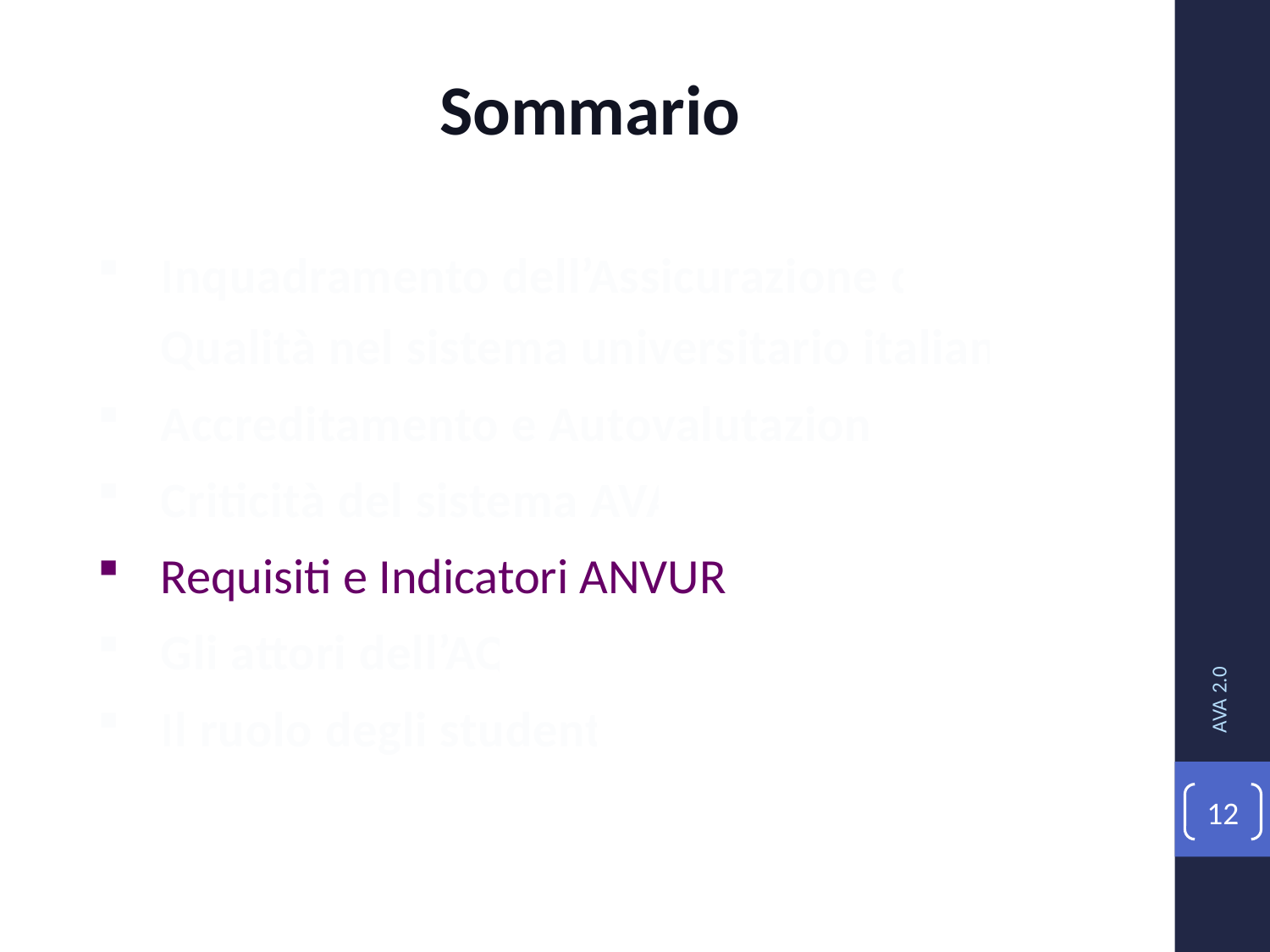

Sommario
Inquadramento dell’Assicurazione di Qualità nel sistema universitario italiano
Accreditamento e Autovalutazione
Criticità del sistema AVA
Requisiti e Indicatori ANVUR
Gli attori dell’AQ
Il ruolo degli studenti
AVA 2.0
12